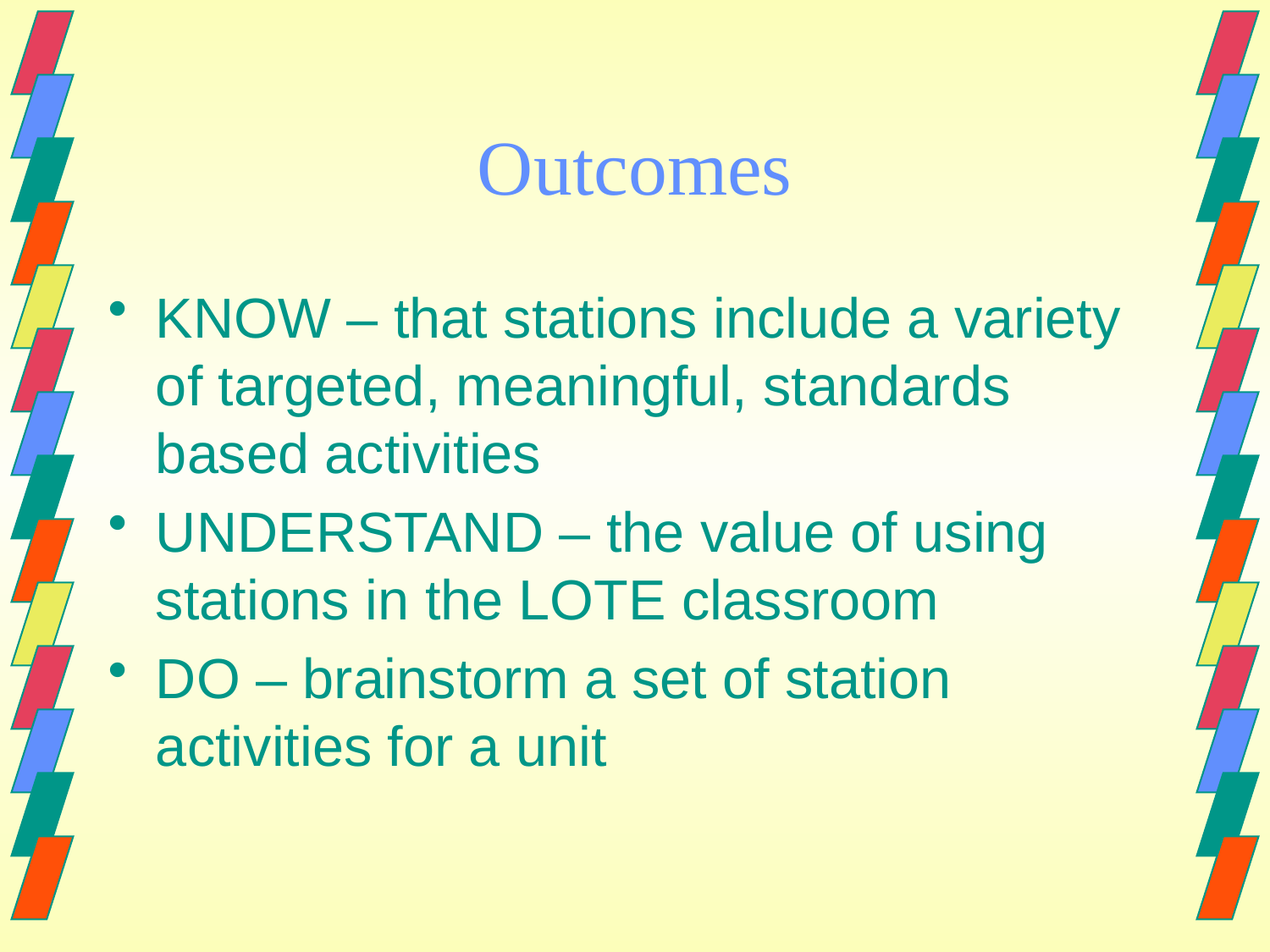

# Outcomes
KNOW – that stations include a variety of targeted, meaningful, standards based activities
UNDERSTAND – the value of using stations in the LOTE classroom
DO – brainstorm a set of station activities for a unit